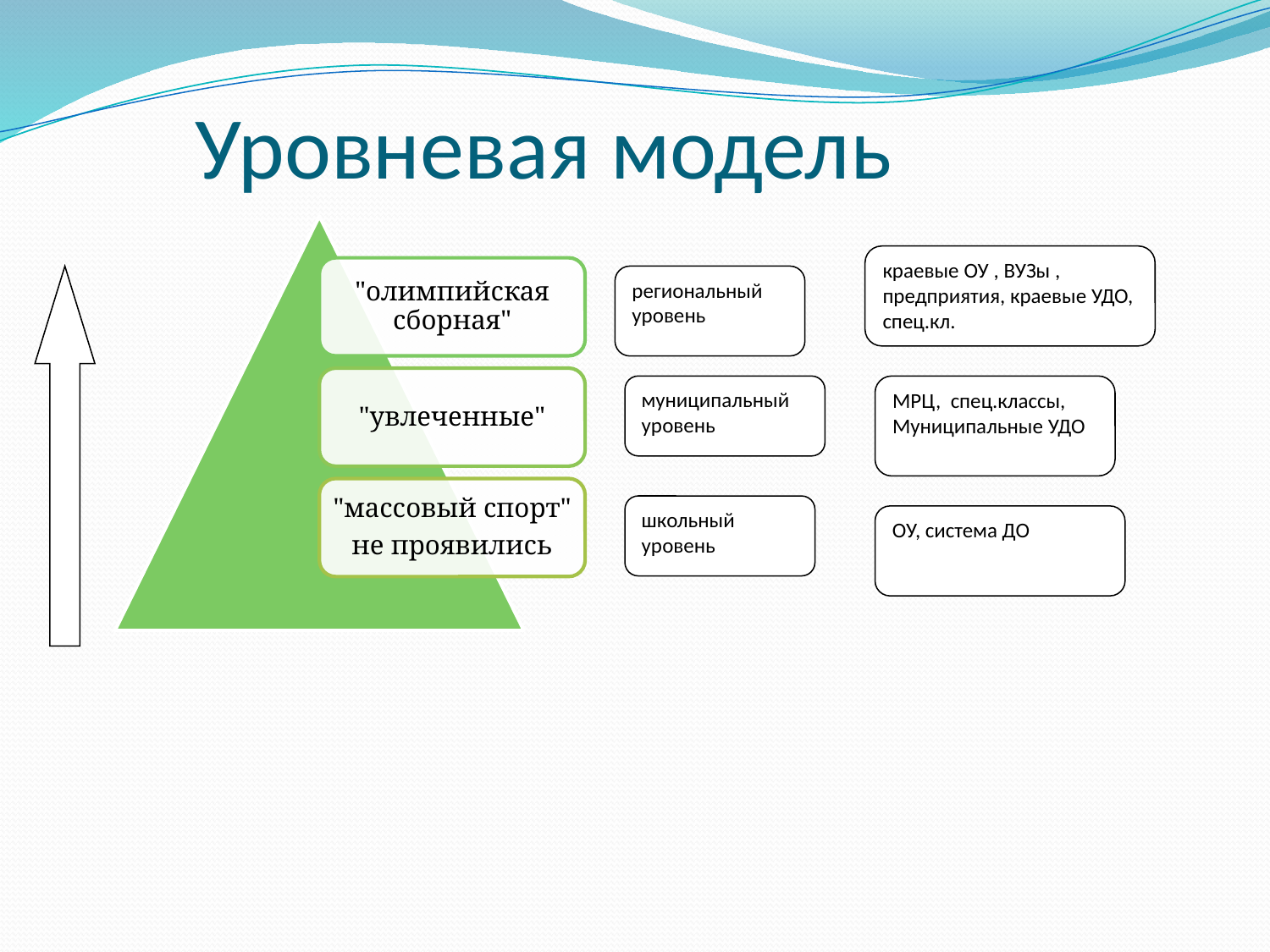

# Уровневая модель
"олимпийская сборная"
"увлеченные"
"массовый спорт"
не проявились

краевые ОУ , ВУЗы , предприятия, краевые УДО, спец.кл.

региональный уровень
муниципальный  уровень
МРЦ,  спец.классы, Муниципальные УДО
школьный уровень
ОУ, система ДО